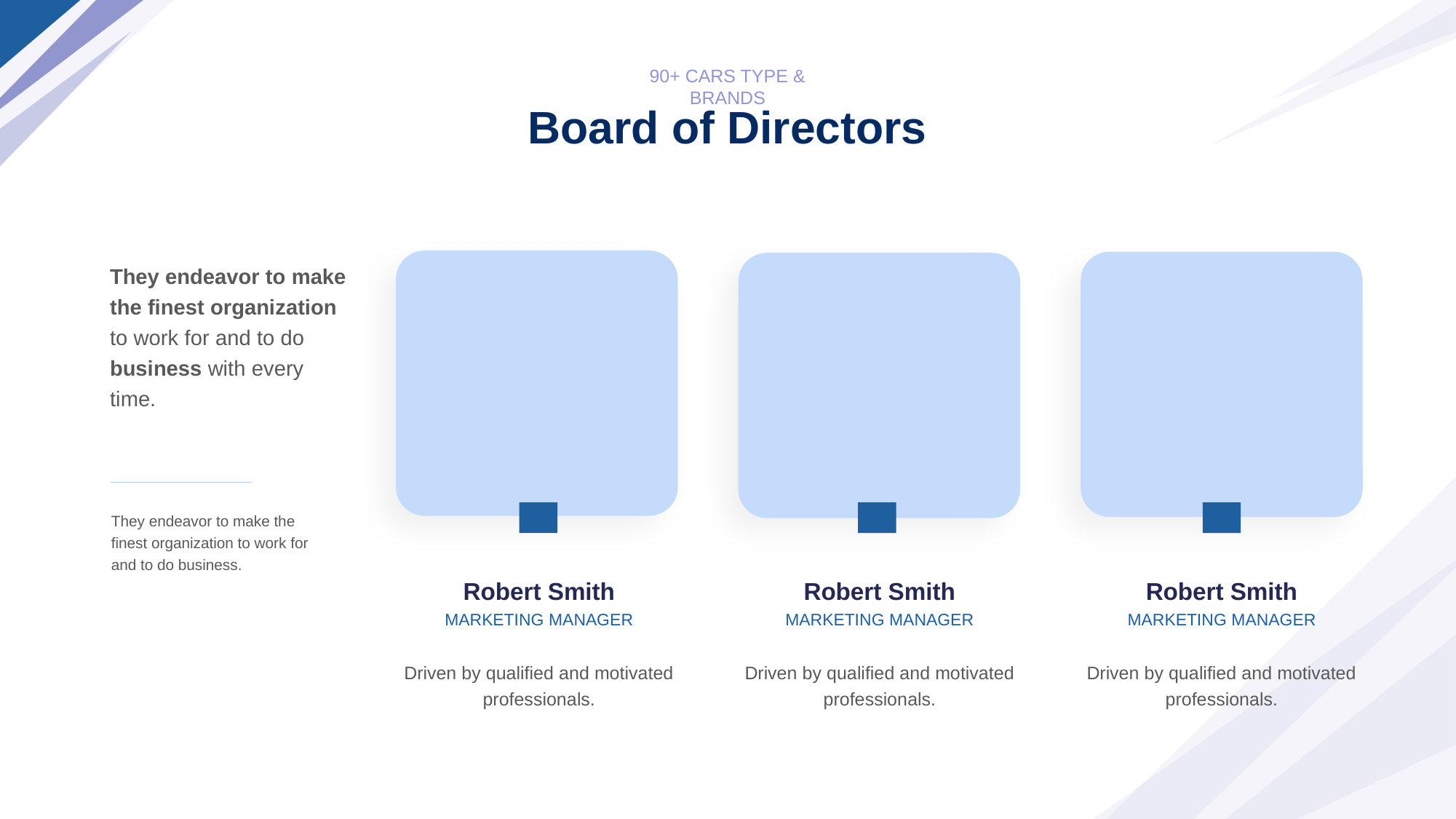

90+ CARS TYPE & BRANDS
# Board of Directors

They endeavor to make the finest organization to work for and to do business with every time.

They endeavor to make the finest organization to work for and to do business.

Robert Smith
MARKETING MANAGER
Robert Smith
MARKETING MANAGER
Robert Smith
MARKETING MANAGER
Driven by qualified and motivated professionals.
Driven by qualified and motivated professionals.
Driven by qualified and motivated professionals.